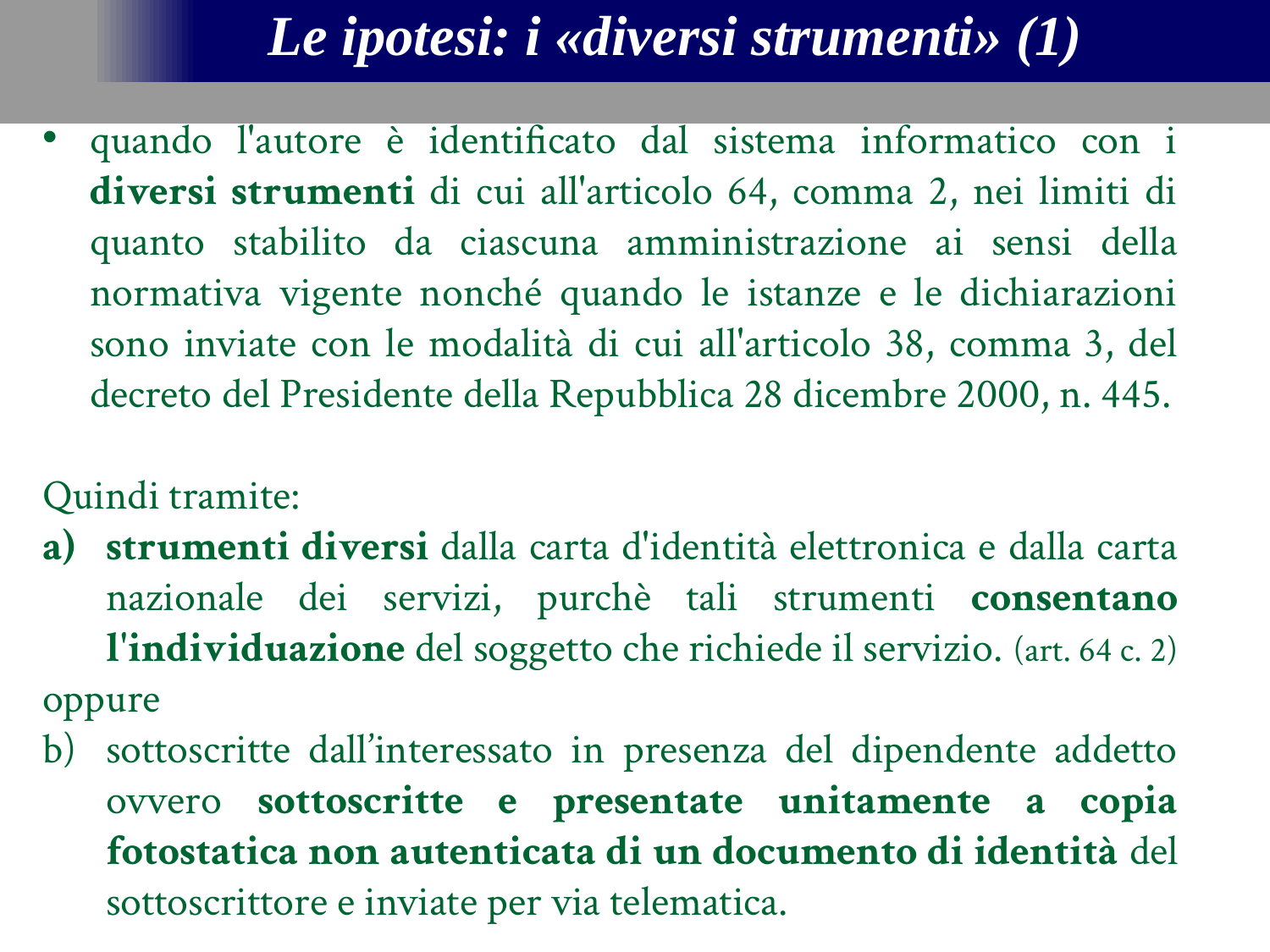

Le ipotesi: i «diversi strumenti» (1)
quando l'autore è identificato dal sistema informatico con i diversi strumenti di cui all'articolo 64, comma 2, nei limiti di quanto stabilito da ciascuna amministrazione ai sensi della normativa vigente nonché quando le istanze e le dichiarazioni sono inviate con le modalità di cui all'articolo 38, comma 3, del decreto del Presidente della Repubblica 28 dicembre 2000, n. 445.

Quindi tramite:
strumenti diversi dalla carta d'identità elettronica e dalla carta nazionale dei servizi, purchè tali strumenti consentano l'individuazione del soggetto che richiede il servizio. (art. 64 c. 2)
oppure
sottoscritte dall’interessato in presenza del dipendente addetto ovvero sottoscritte e presentate unitamente a copia fotostatica non autenticata di un documento di identità del sottoscrittore e inviate per via telematica.